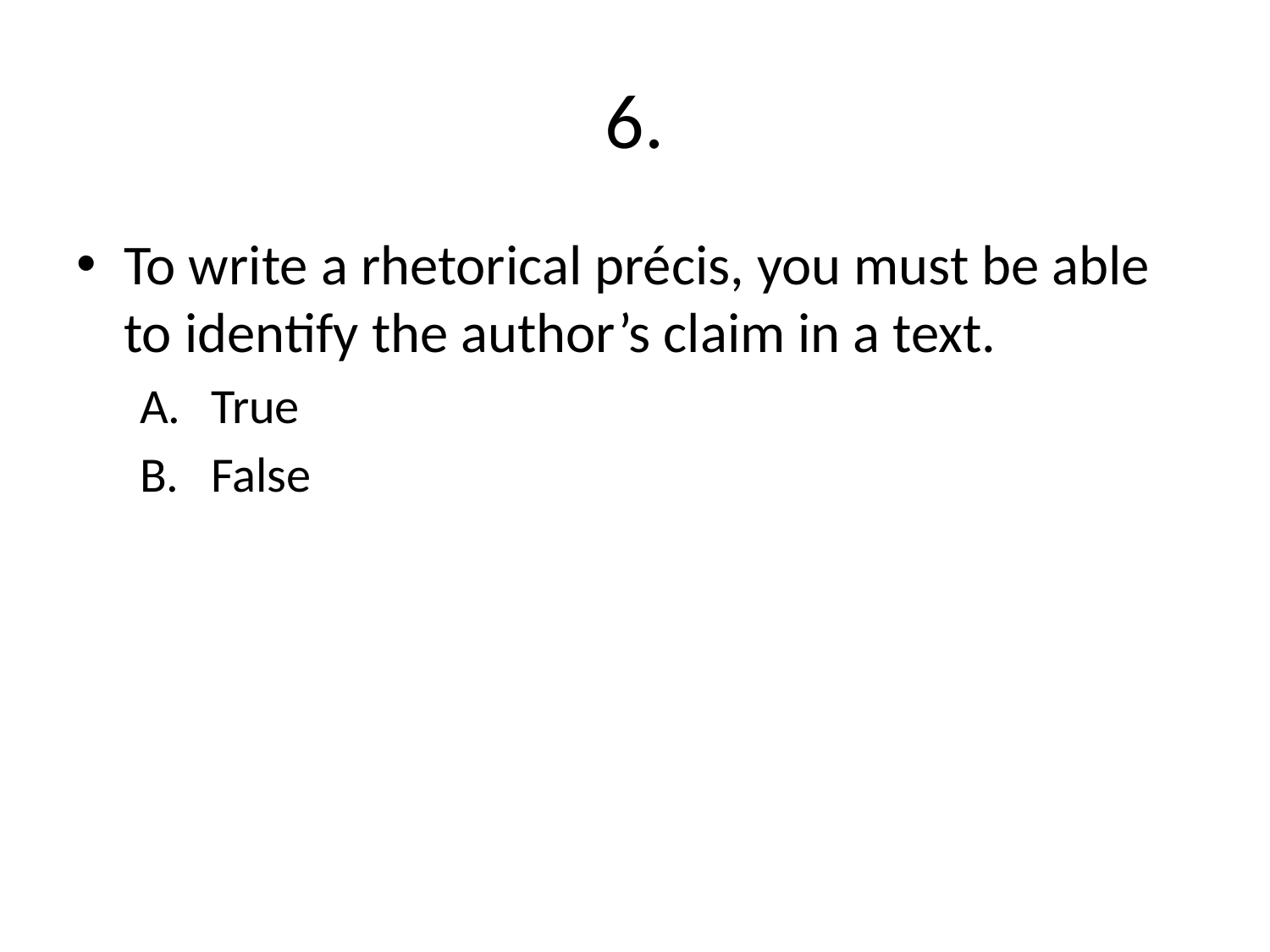

# 6.
To write a rhetorical précis, you must be able to identify the author’s claim in a text.
True
False